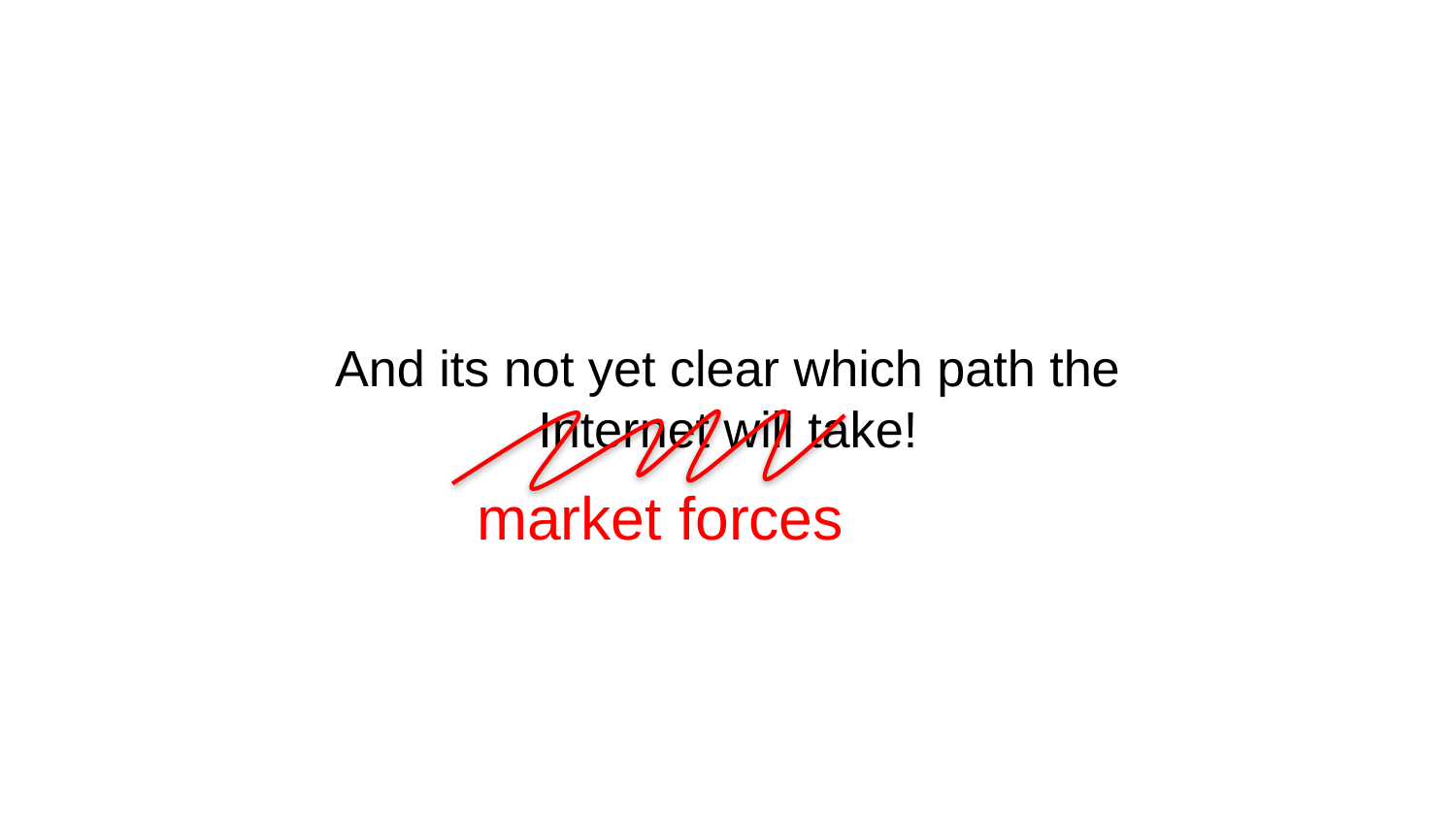

# And its not yet clear which path the Internet will take!

market forces